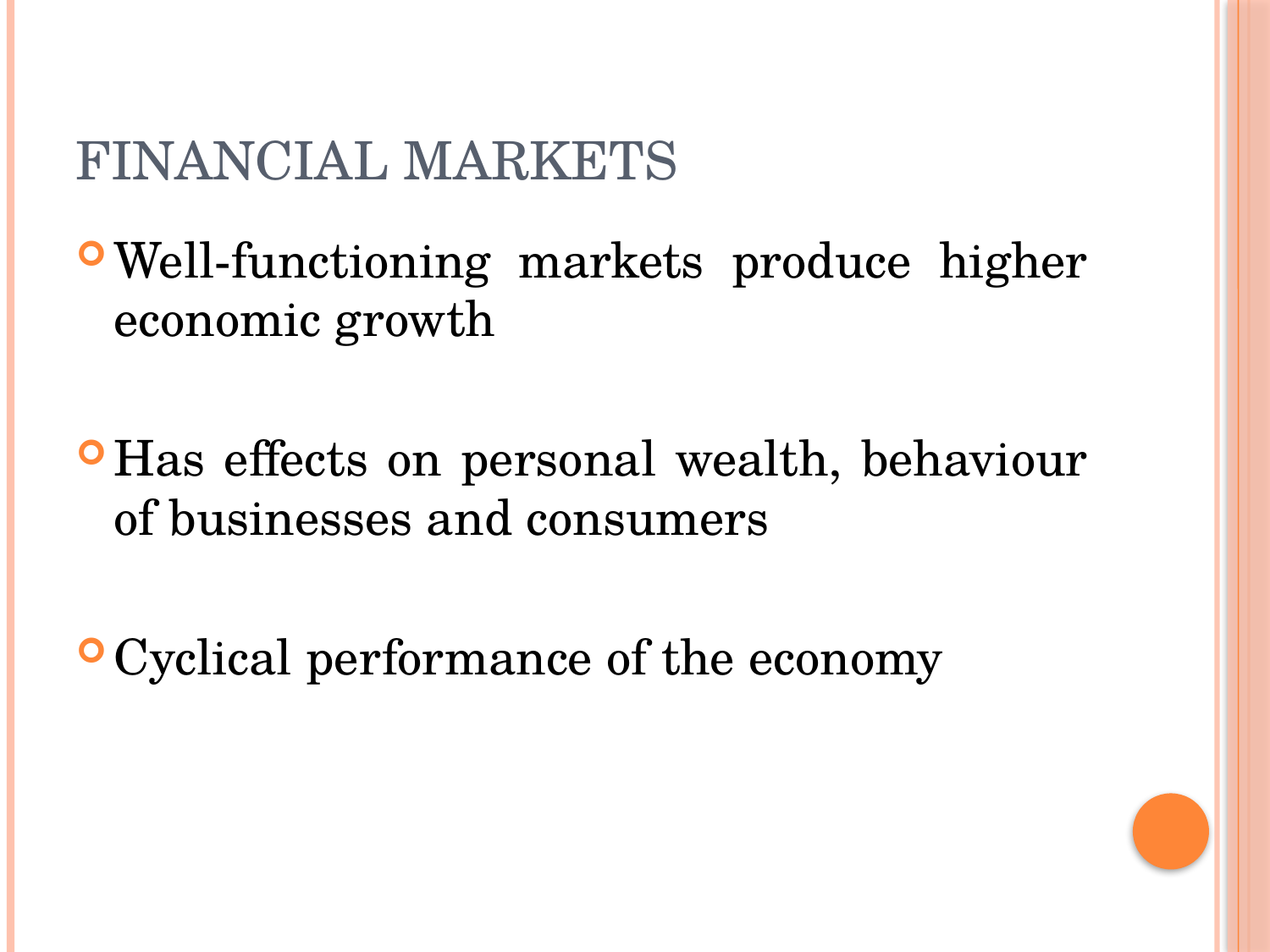

# Financial markets
Well-functioning markets produce higher economic growth

Has effects on personal wealth, behaviour of businesses and consumers

Cyclical performance of the economy